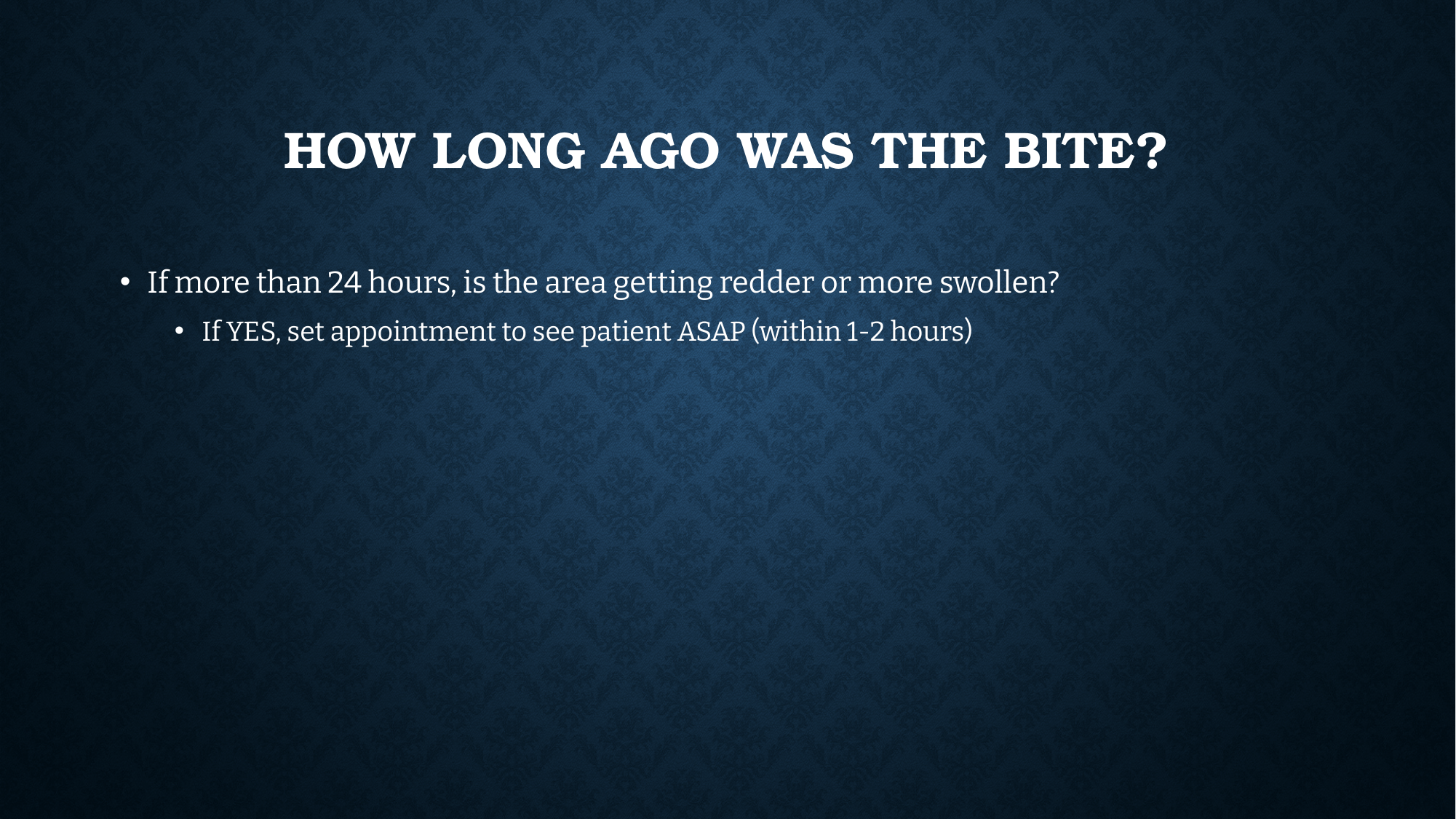

# How long ago was the bite?
If more than 24 hours, is the area getting redder or more swollen?
If YES, set appointment to see patient ASAP (within 1-2 hours)